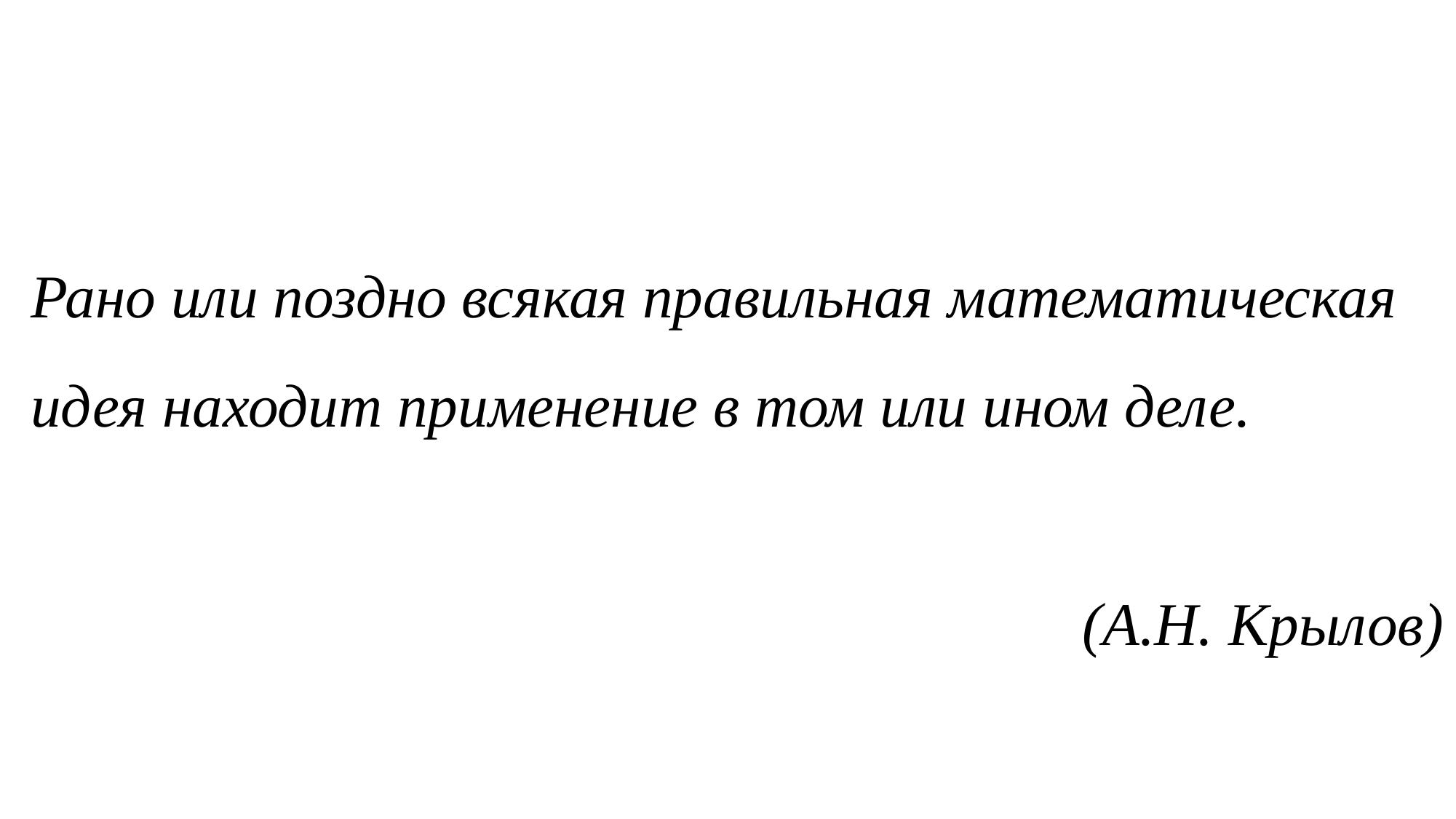

Рано или поздно всякая правильная математическая идея находит применение в том или ином деле.

(А.Н. Крылов)